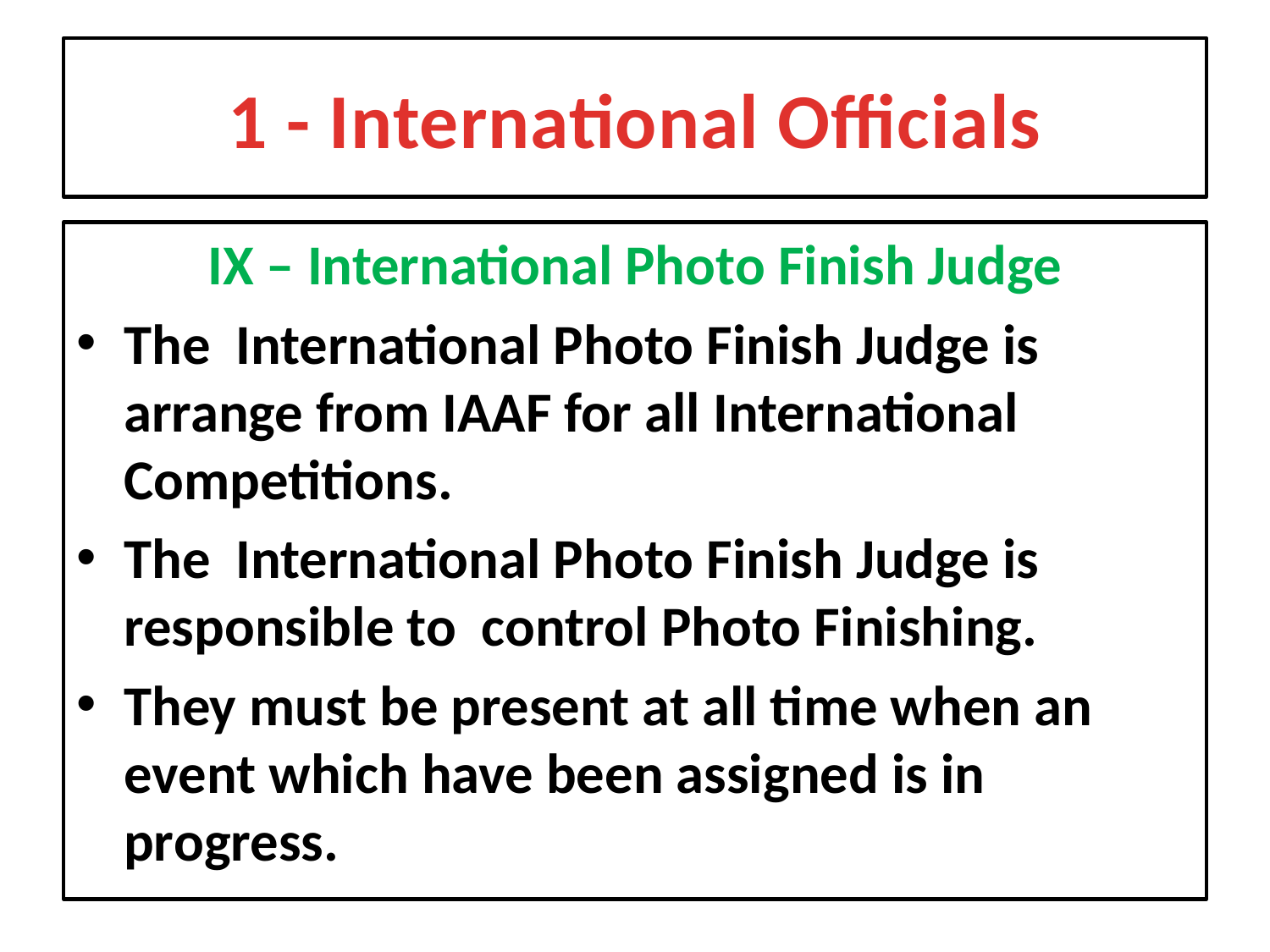

# 1 - International Officials
IX – International Photo Finish Judge
The  International Photo Finish Judge is arrange from IAAF for all International Competitions.
The  International Photo Finish Judge is responsible to  control Photo Finishing.
They must be present at all time when an event which have been assigned is in progress.